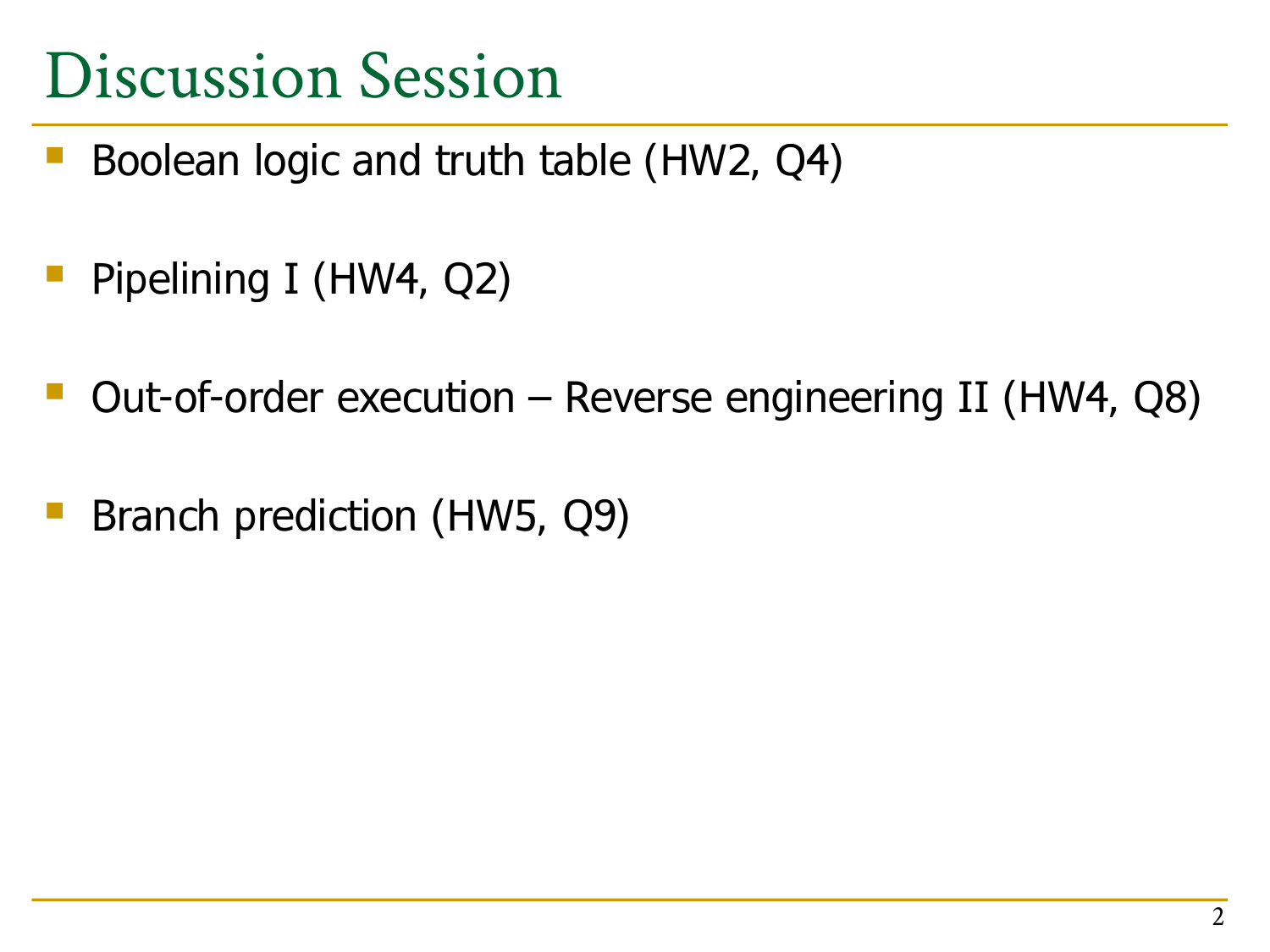

# Discussion Session
Boolean logic and truth table (HW2, Q4)

Pipelining I (HW4, Q2)

Out-of-order execution – Reverse engineering II (HW4, Q8)

Branch prediction (HW5, Q9)

2